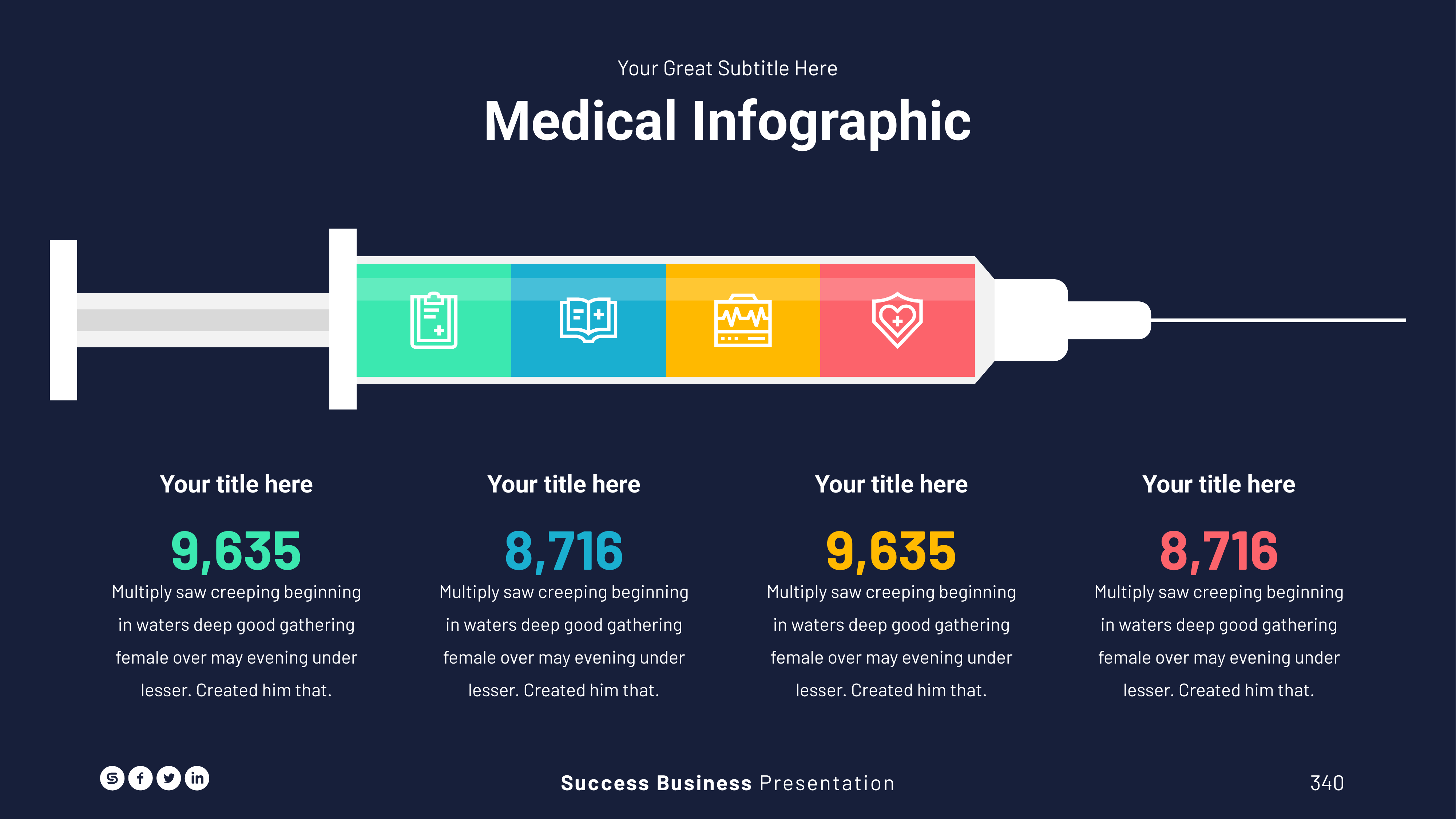

Your Great Subtitle Here
Medical Infographic

Your title here
8,716
Multiply saw creeping beginning in waters deep good gathering female over may evening under lesser. Created him that.
Your title here
8,716
Multiply saw creeping beginning in waters deep good gathering female over may evening under lesser. Created him that.
Your title here
9,635
Multiply saw creeping beginning in waters deep good gathering female over may evening under lesser. Created him that.
Your title here
9,635
Multiply saw creeping beginning in waters deep good gathering female over may evening under lesser. Created him that.